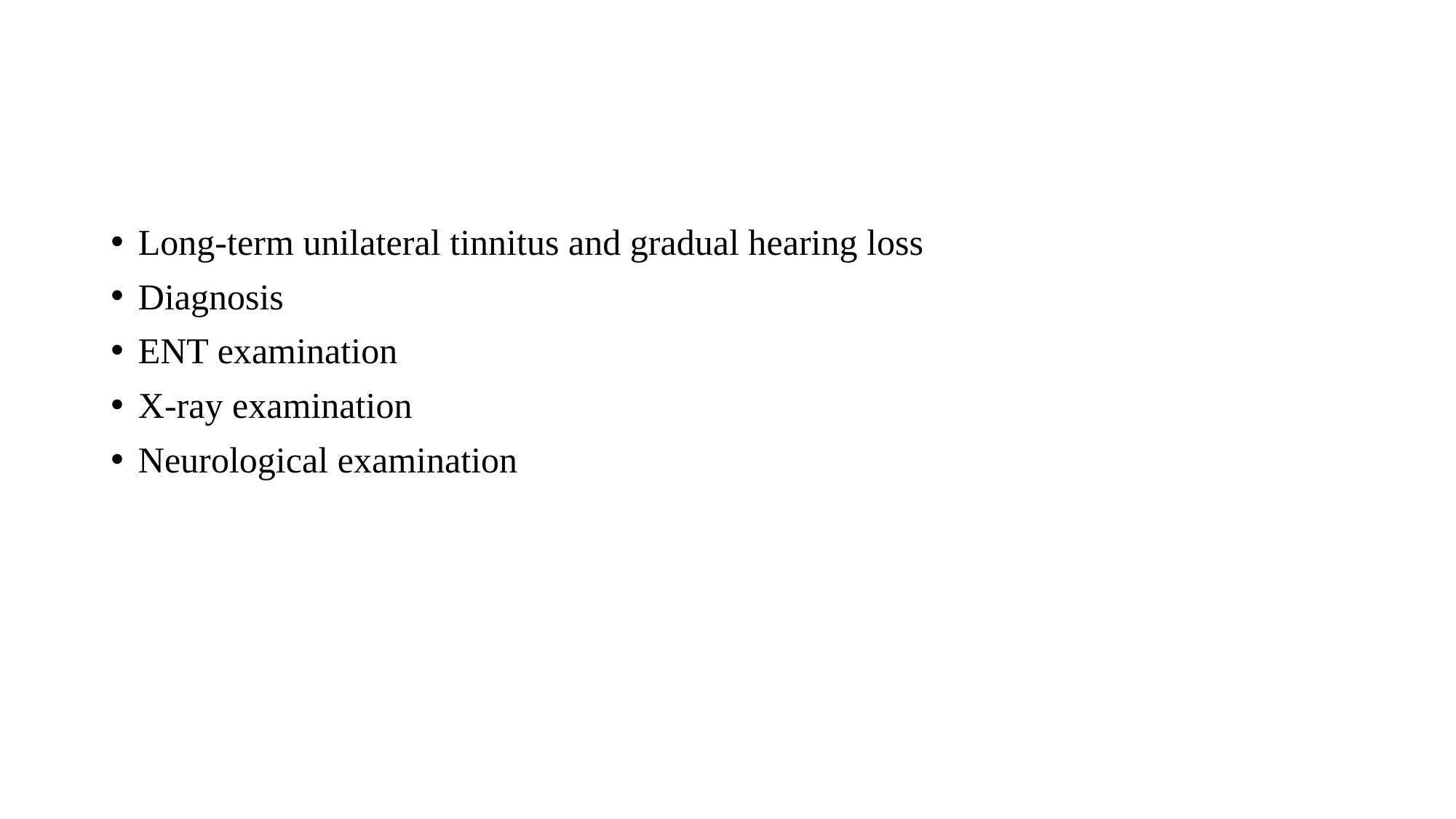

#
Long-term unilateral tinnitus and gradual hearing loss
Diagnosis
ENT examination
X-ray examination
Neurological examination